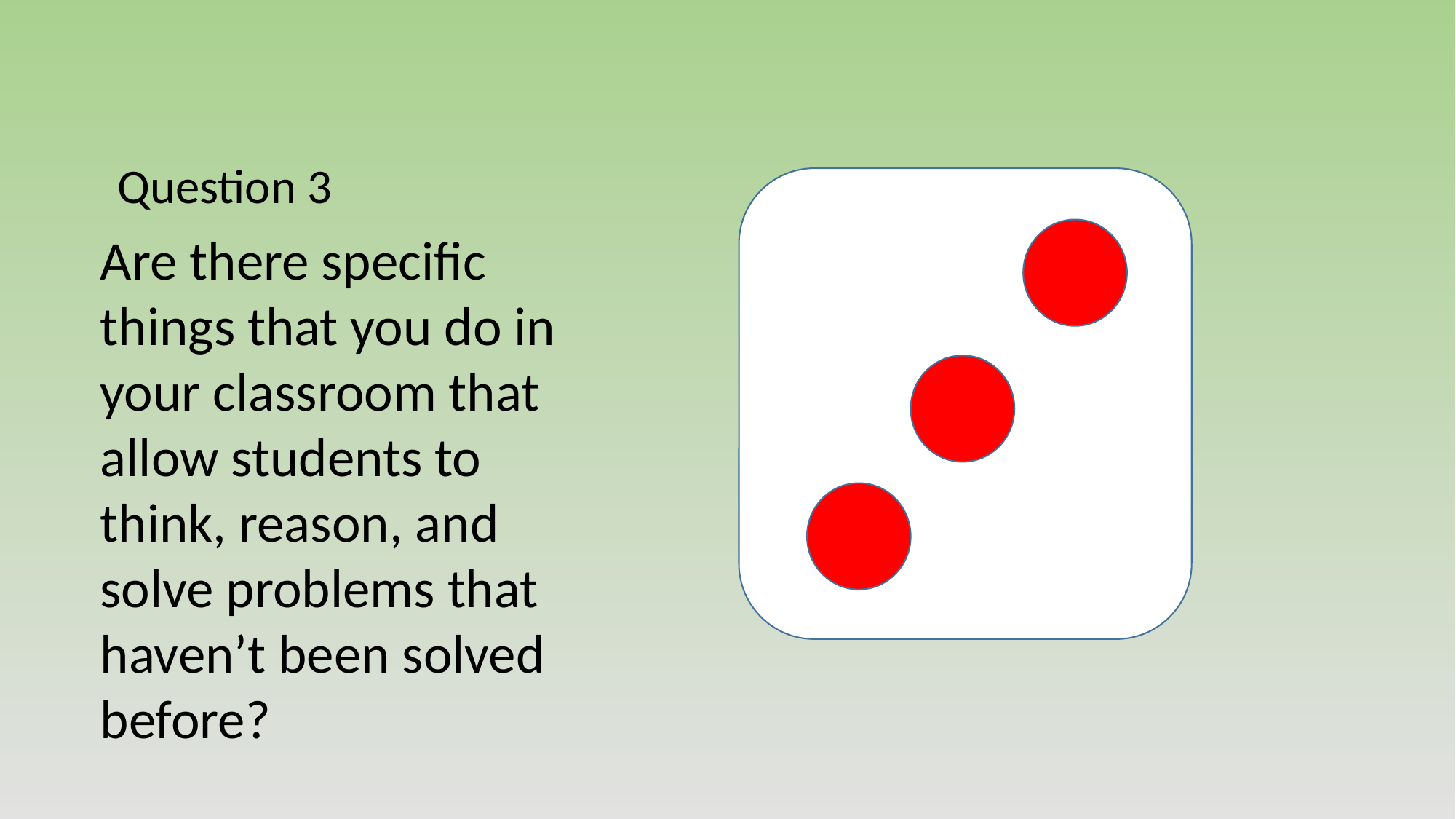

# Question 3

Are there specific things that you do in your classroom that allow students to think, reason, and solve problems that haven’t been solved before?